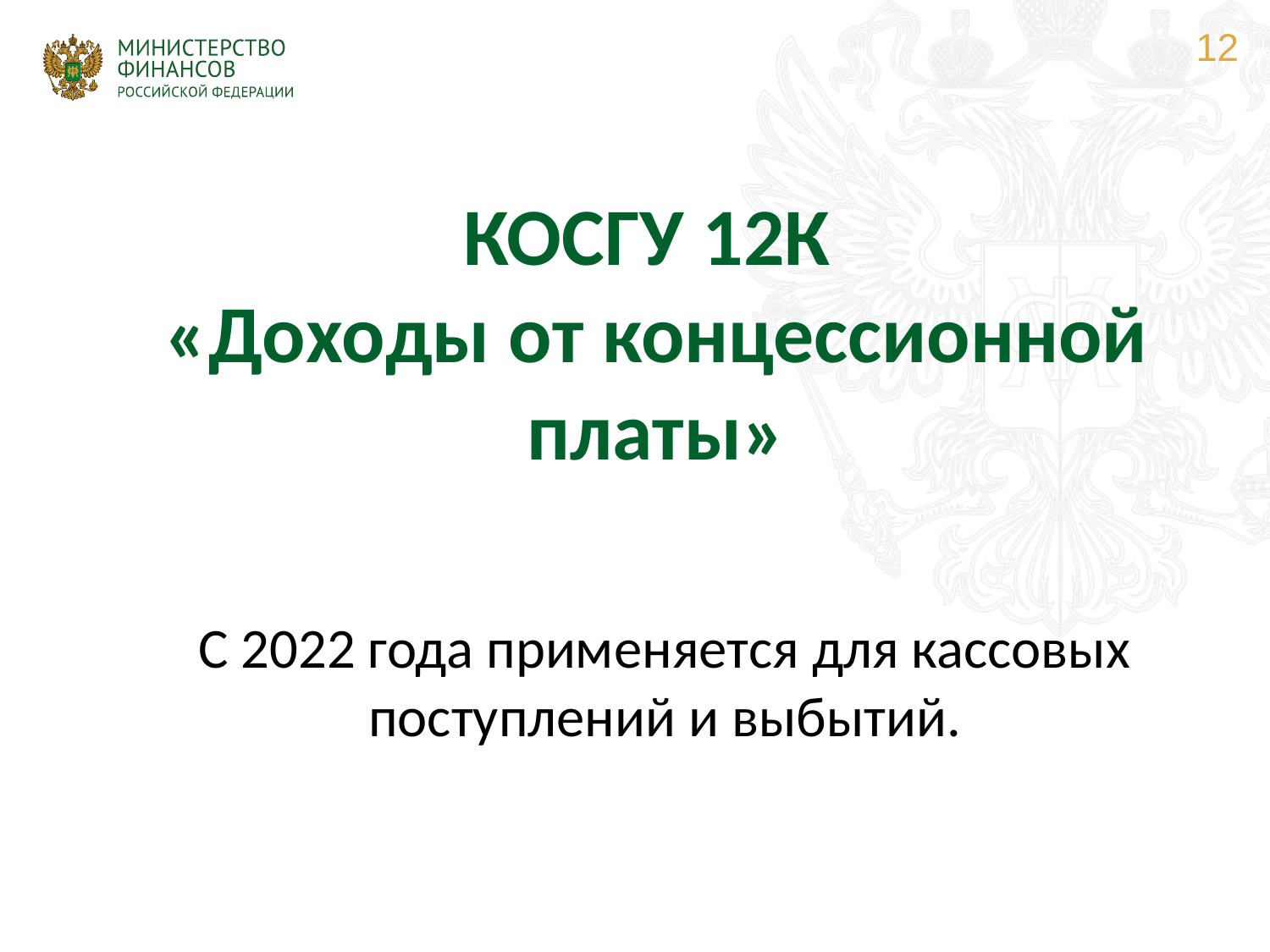

12
# КОСГУ 12К «Доходы от концессионной платы»
С 2022 года применяется для кассовых поступлений и выбытий.